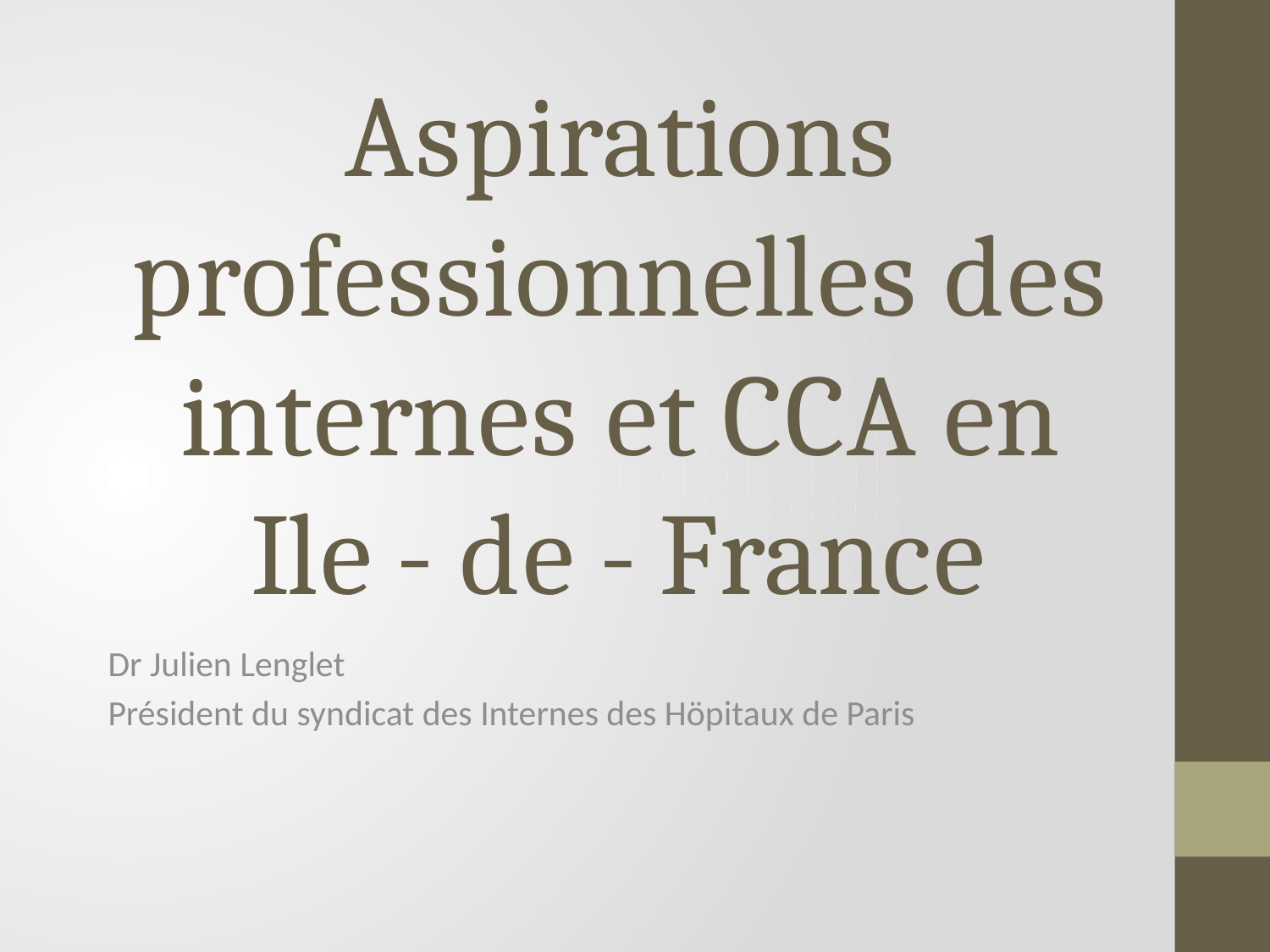

# Aspirations professionnelles des internes et CCA en Ile - de - France
Dr Julien Lenglet
Président du syndicat des Internes des Höpitaux de Paris